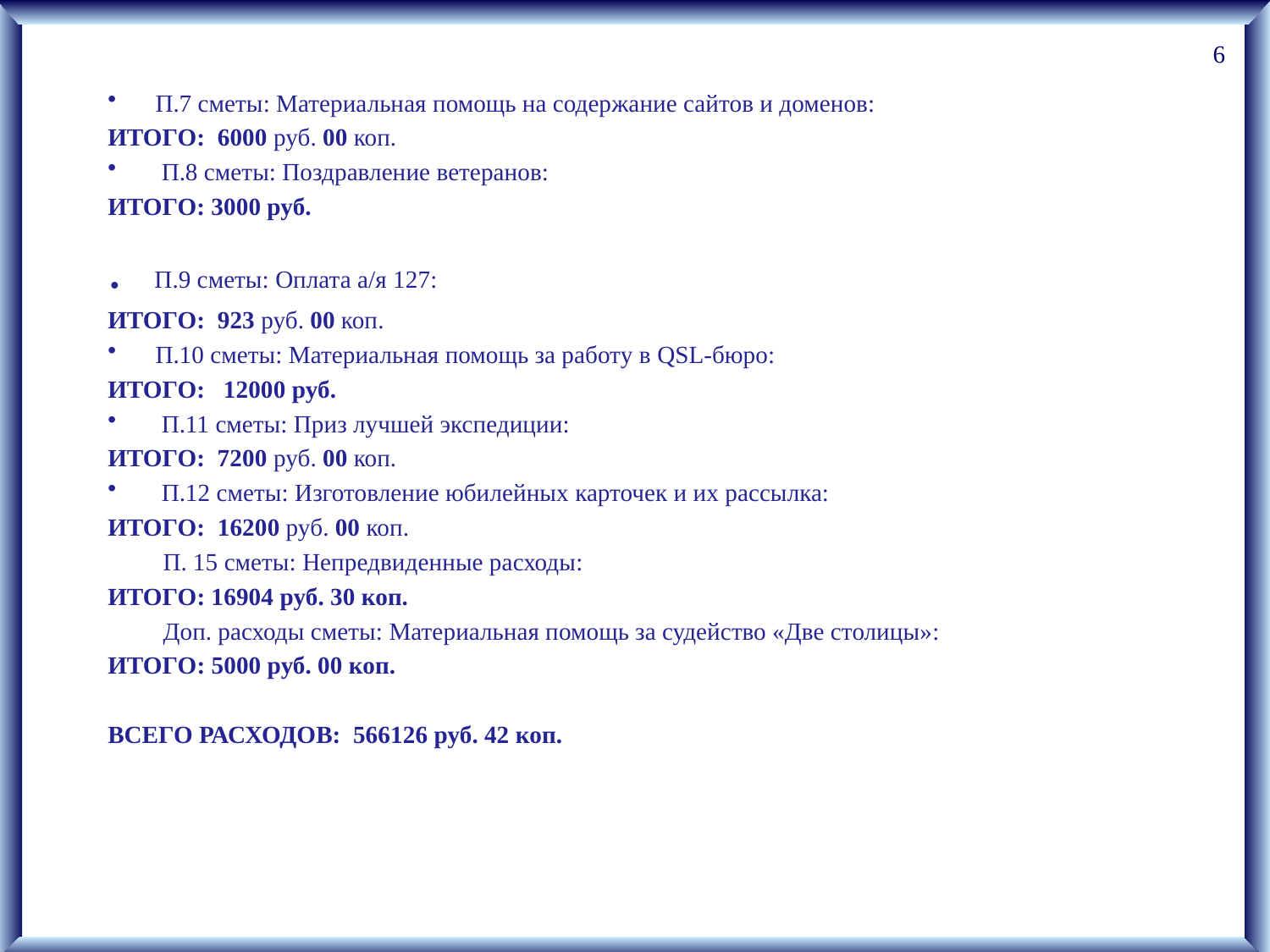

6

П.7 сметы: Материальная помощь на содержание сайтов и доменов:
ИТОГО:  6000 руб. 00 коп.
 П.8 сметы: Поздравление ветеранов:
ИТОГО: 3000 руб.
.    П.9 сметы: Оплата а/я 127:
ИТОГО:  923 руб. 00 коп.
П.10 сметы: Материальная помощь за работу в QSL-бюро:
ИТОГО:   12000 руб.
 П.11 сметы: Приз лучшей экспедиции:
ИТОГО:  7200 руб. 00 коп.
 П.12 сметы: Изготовление юбилейных карточек и их рассылка:
ИТОГО:  16200 руб. 00 коп.
         П. 15 сметы: Непредвиденные расходы:
ИТОГО: 16904 руб. 30 коп.
         Доп. расходы сметы: Материальная помощь за судейство «Две столицы»:
ИТОГО: 5000 руб. 00 коп.

ВСЕГО РАСХОДОВ:  566126 руб. 42 коп.